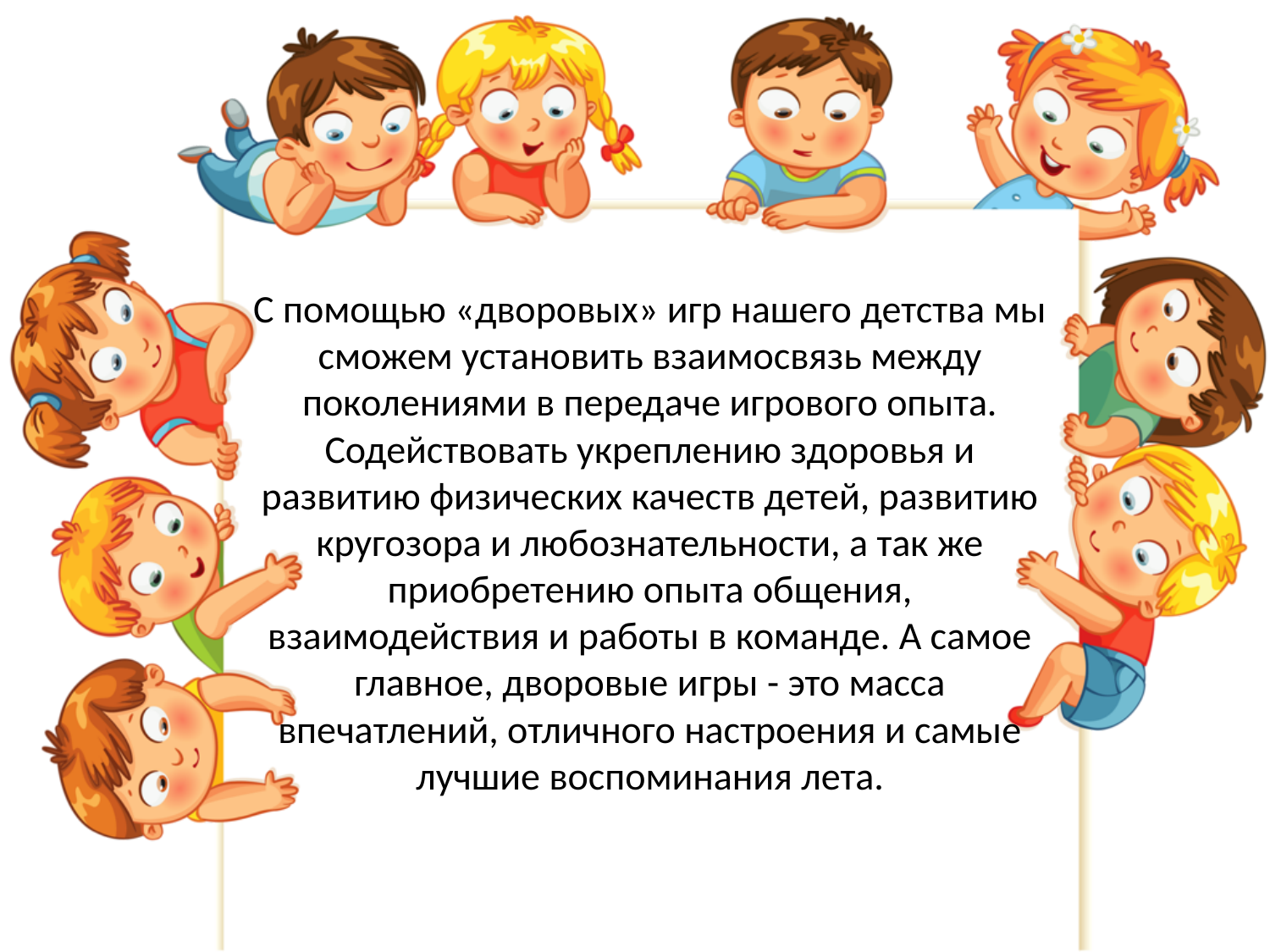

С помощью «дворовых» игр нашего детства мы сможем установить взаимосвязь между поколениями в передаче игрового опыта. Содействовать укреплению здоровья и развитию физических качеств детей, развитию кругозора и любознательности, а так же приобретению опыта общения, взаимодействия и работы в команде. А самое главное, дворовые игры - это масса впечатлений, отличного настроения и самые лучшие воспоминания лета.